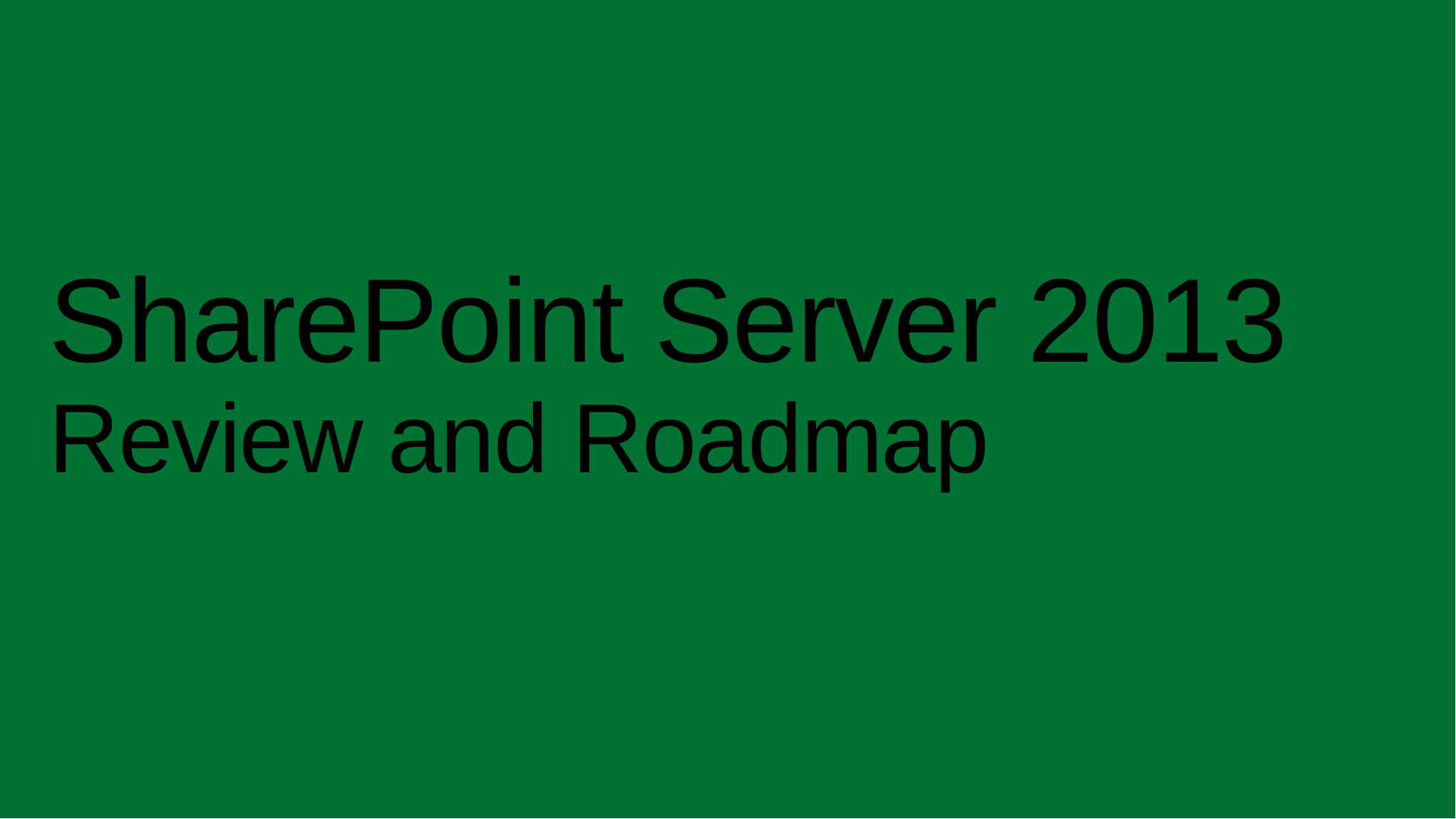

# SharePoint Server 2013 Review and Roadmap